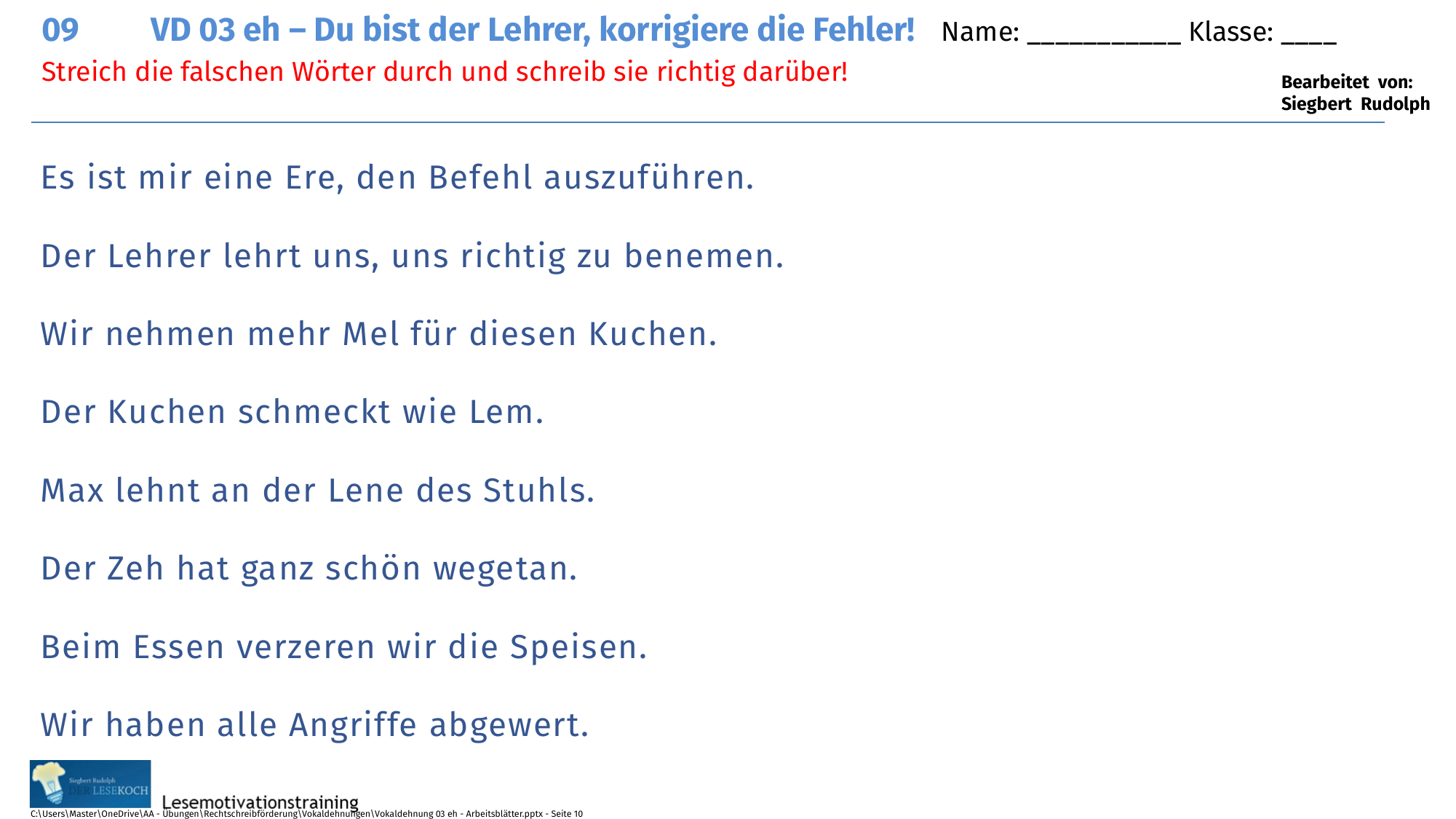

09	VD 03 eh – Du bist der Lehrer, korrigiere die Fehler!   Name: ___________ Klasse: ____
10
10
10
Streich die falschen Wörter durch und schreib sie richtig darüber!
Es ist mir eine Ere, den Befehl auszuführen.
Der Lehrer lehrt uns, uns richtig zu benemen.
Wir nehmen mehr Mel für diesen Kuchen.
Der Kuchen schmeckt wie Lem.
Max lehnt an der Lene des Stuhls.
Der Zeh hat ganz schön wegetan.
Beim Essen verzeren wir die Speisen.
Wir haben alle Angriffe abgewert.

C:\Users\Master\OneDrive\AA - Übungen\Rechtschreibförderung\Vokaldehnungen\Vokaldehnung 03 eh - Arbeitsblätter.pptx - Seite 10